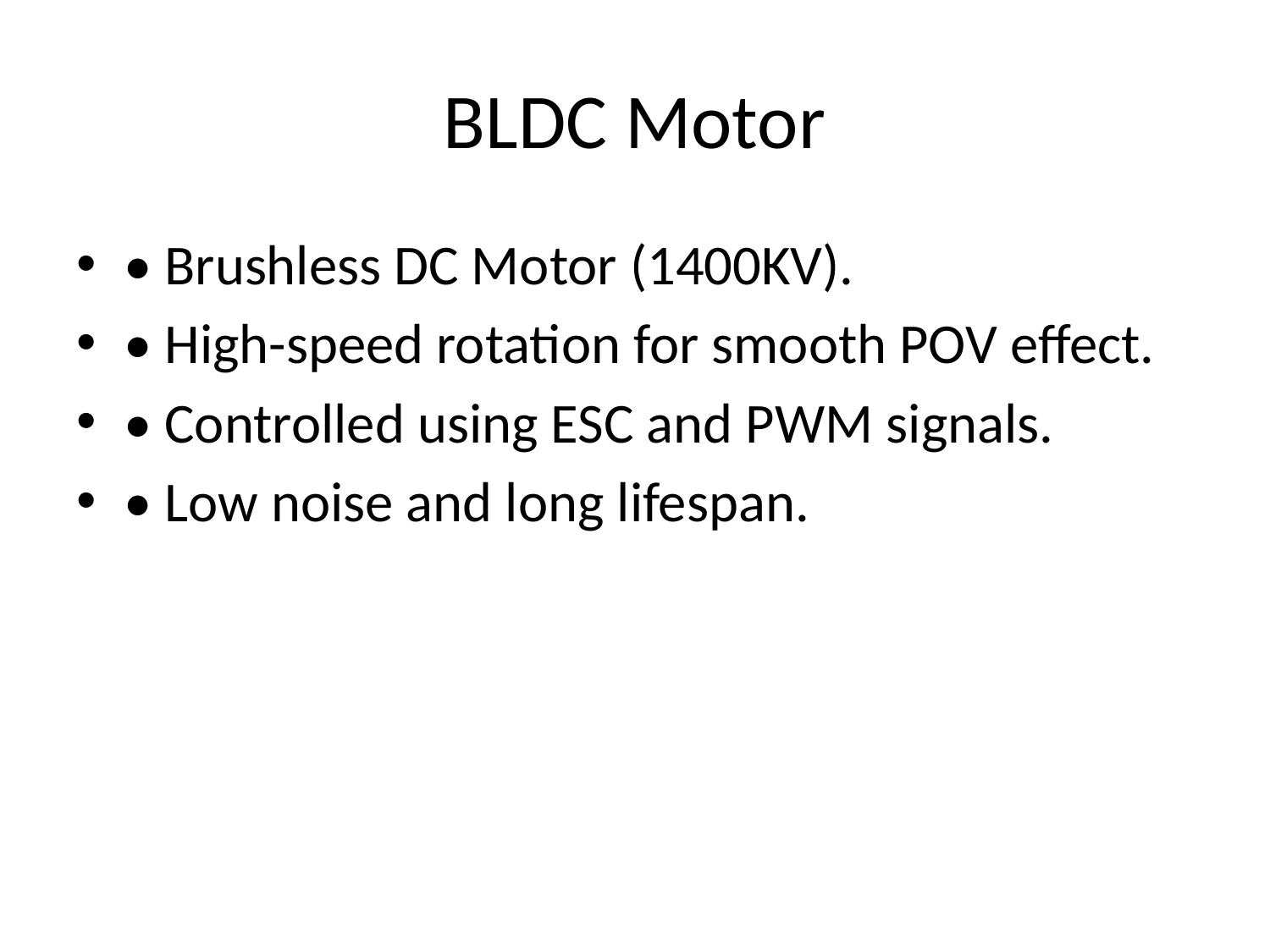

# BLDC Motor
• Brushless DC Motor (1400KV).
• High-speed rotation for smooth POV effect.
• Controlled using ESC and PWM signals.
• Low noise and long lifespan.